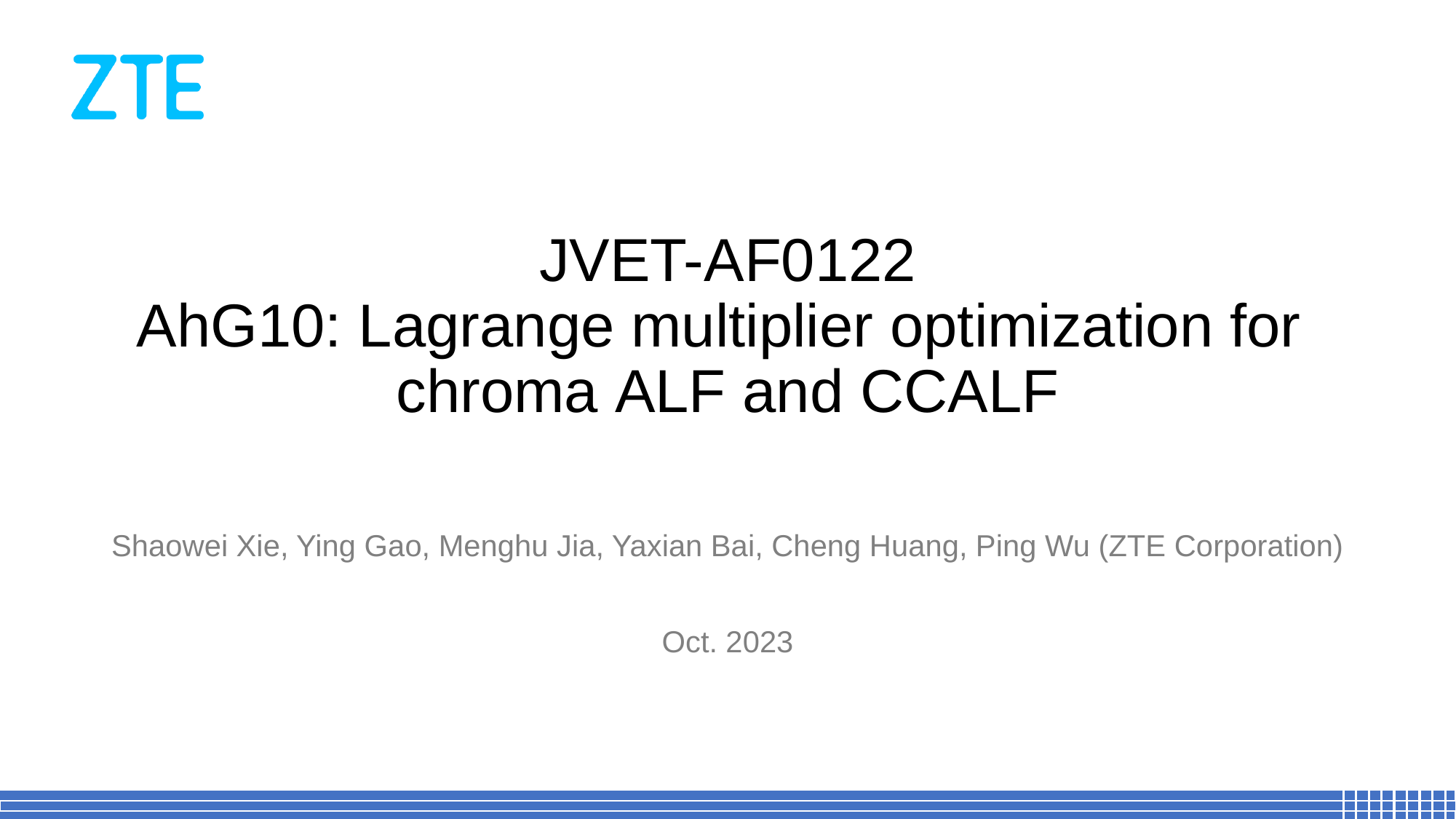

# JVET-AF0122 AhG10: Lagrange multiplier optimization for chroma ALF and CCALF
Shaowei Xie, Ying Gao, Menghu Jia, Yaxian Bai, Cheng Huang, Ping Wu (ZTE Corporation)

Oct. 2023